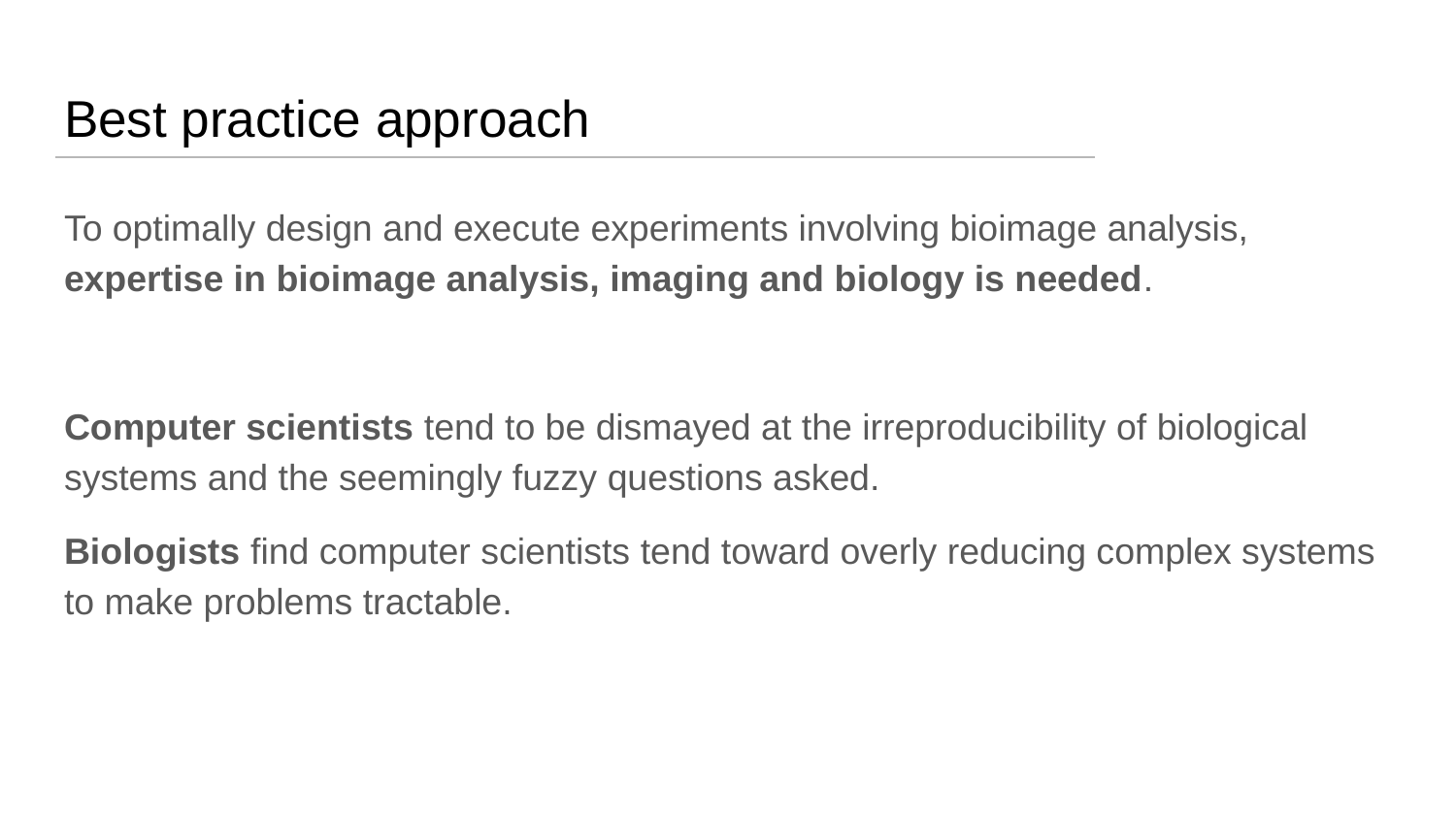

# Best practice approach
To optimally design and execute experiments involving bioimage analysis, expertise in bioimage analysis, imaging and biology is needed.

Computer scientists tend to be dismayed at the irreproducibility of biological systems and the seemingly fuzzy questions asked.
Biologists find computer scientists tend toward overly reducing complex systems to make problems tractable.